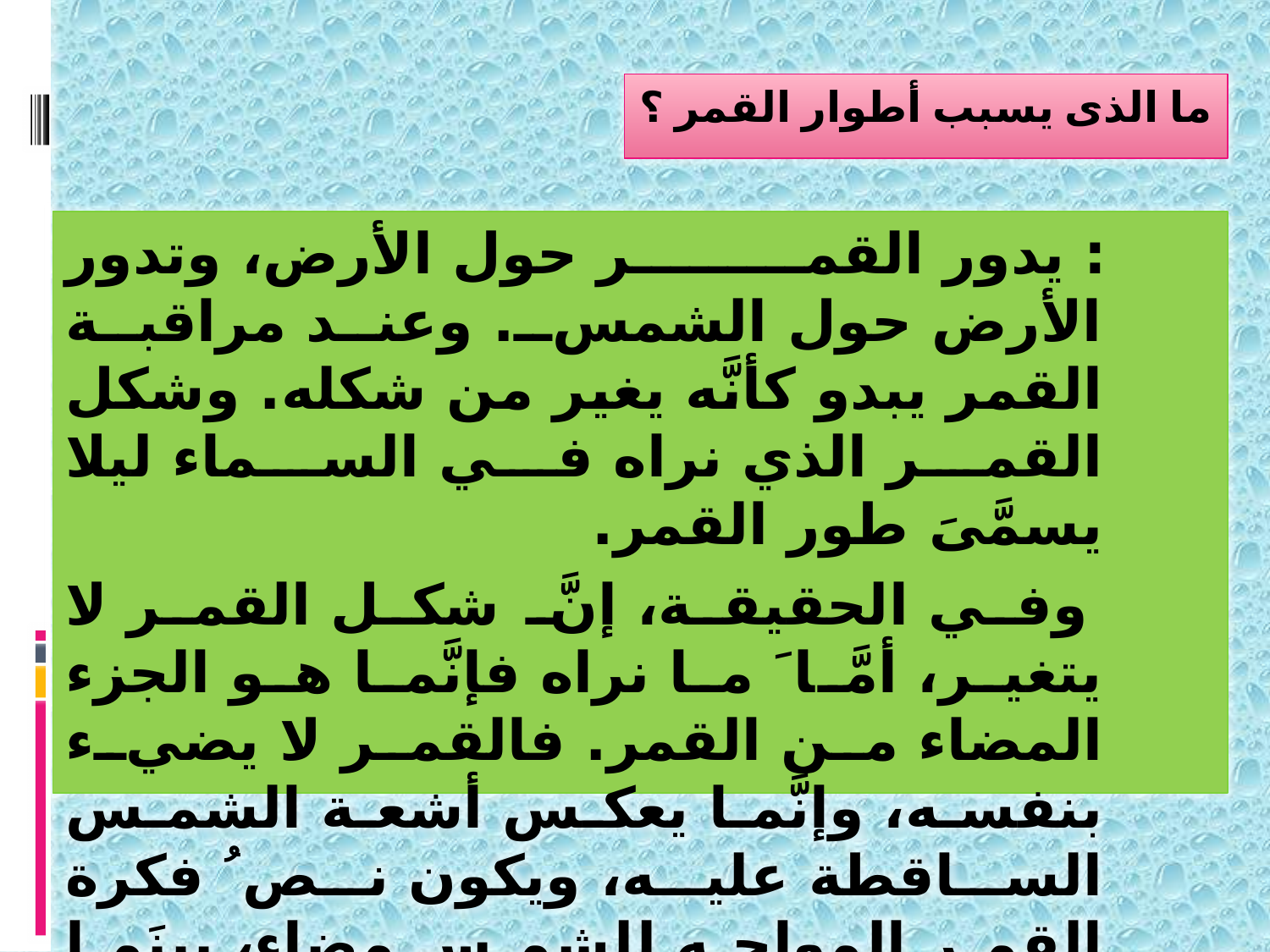

ما الذى يسبب أطوار القمر ؟
     : يدور القمر حول الأرض، وتدور الأرض حول الشمس. وعند مراقبة القمر يبدو كأنَّه يغير من شكله. وشكل القمر الذي نراه في السماء ليلا يسمَّىَ طور القمر.
      وفي الحقيقة، إنَّ شكل القمر لا يتغير، أمَّا َ ما نراه فإنَّما هو الجزء المضاء من القمر. فالقمر لا يضيء بنفسه، وإنَّما يعكس أشعة الشمس الساقطة عليه، ويكون نص ُ فكرة القمر المواجه للشمس مضاء، بينَما يكون النصف الآخر مظلًما.